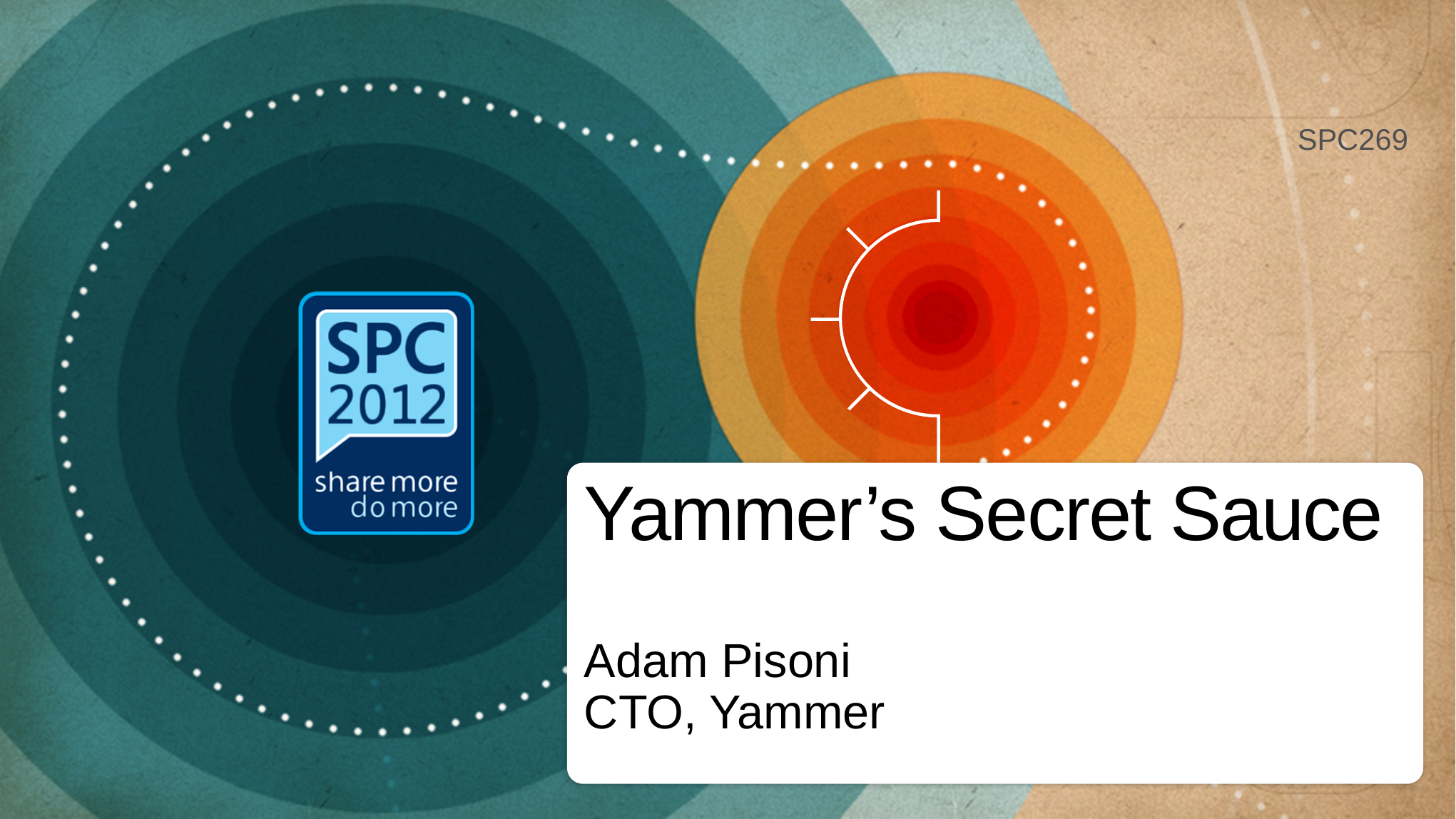

SPC269
# Yammer’s Secret Sauce
Adam Pisoni
CTO, Yammer